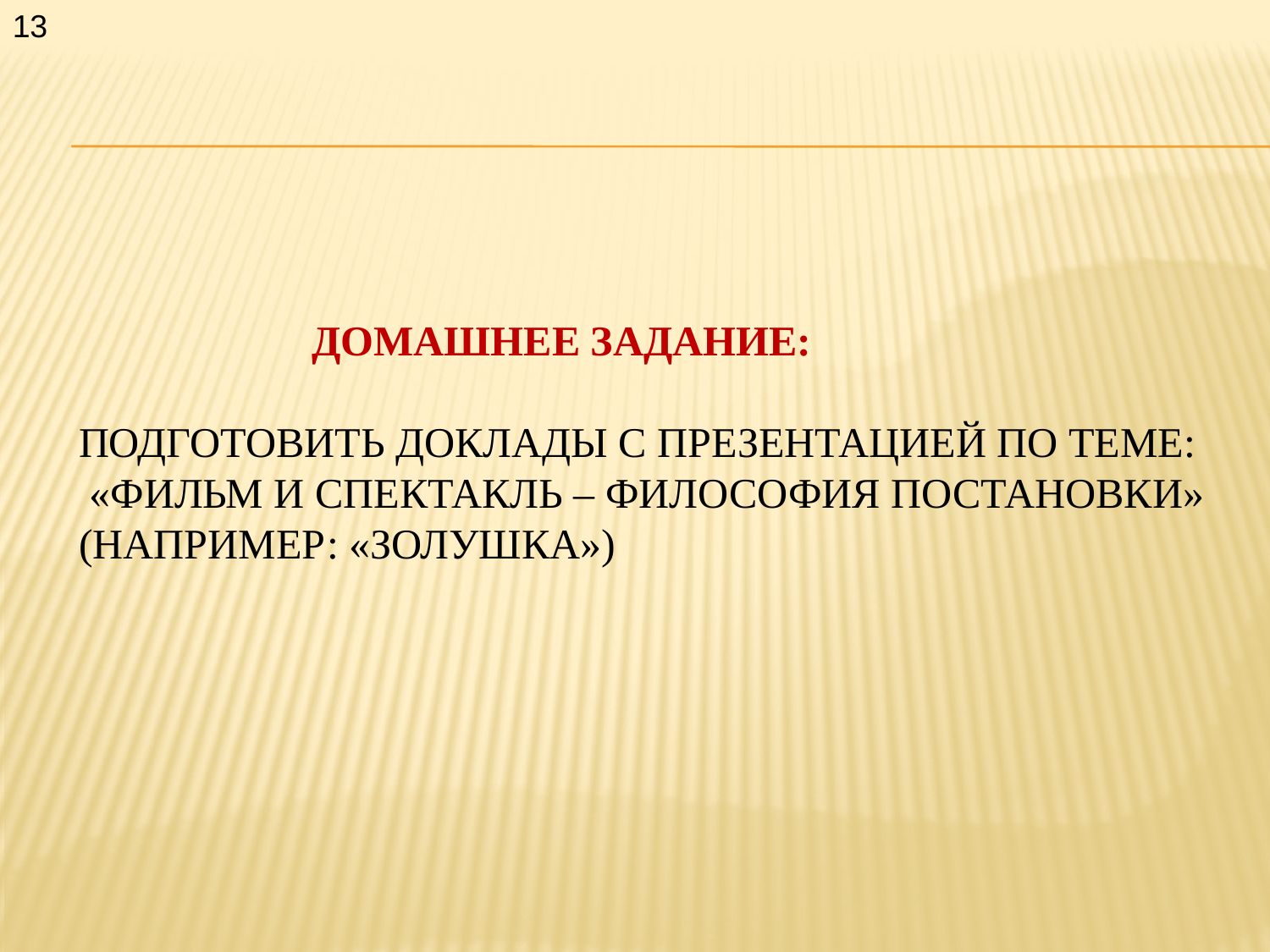

13
# Домашнее задание: Подготовить доклады с презентацией по теме: «Фильм и спектакль – философия постановки» (например: «Золушка»)